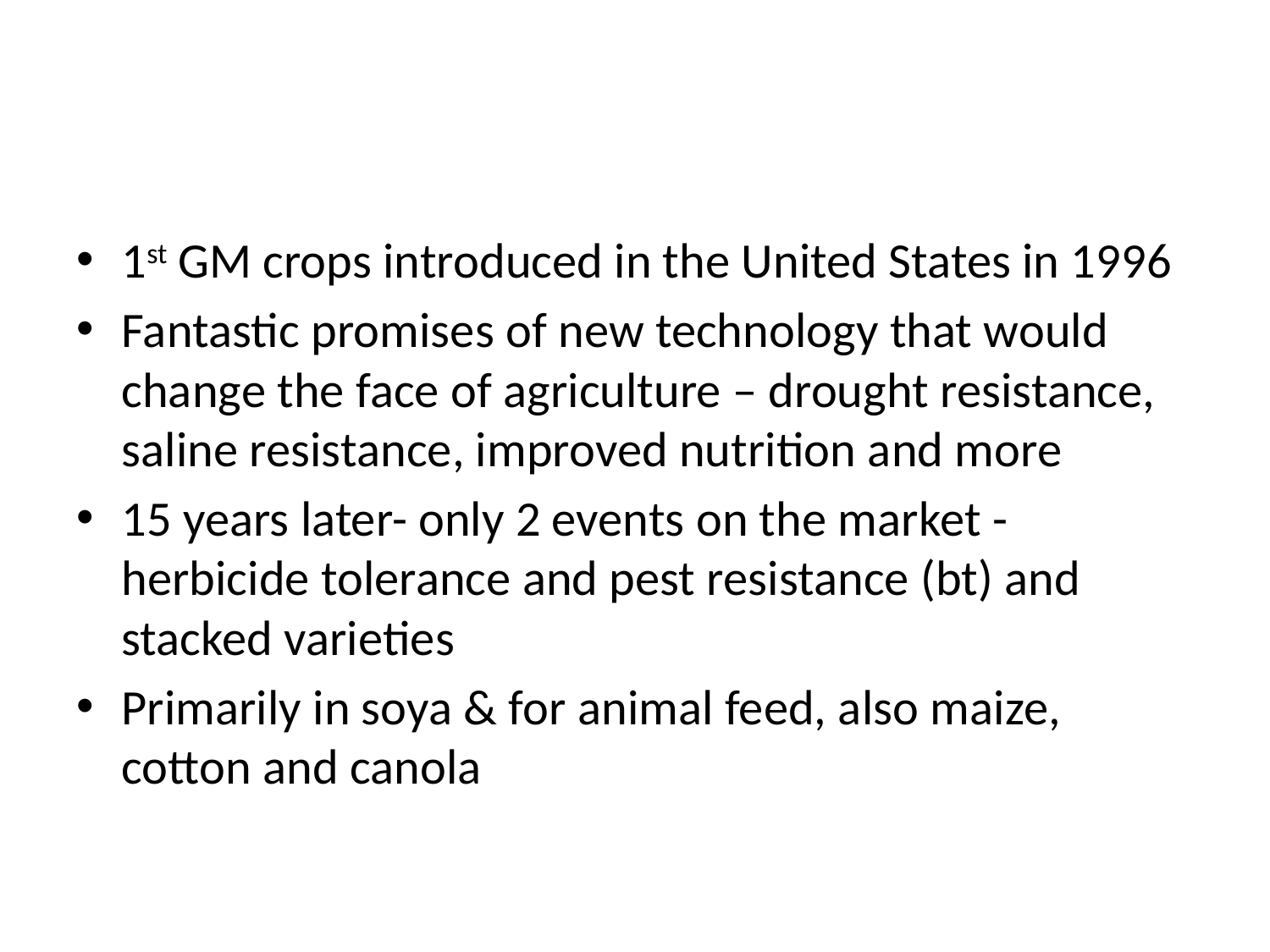

1st GM crops introduced in the United States in 1996
Fantastic promises of new technology that would change the face of agriculture – drought resistance, saline resistance, improved nutrition and more
15 years later- only 2 events on the market - herbicide tolerance and pest resistance (bt) and stacked varieties
Primarily in soya & for animal feed, also maize, cotton and canola